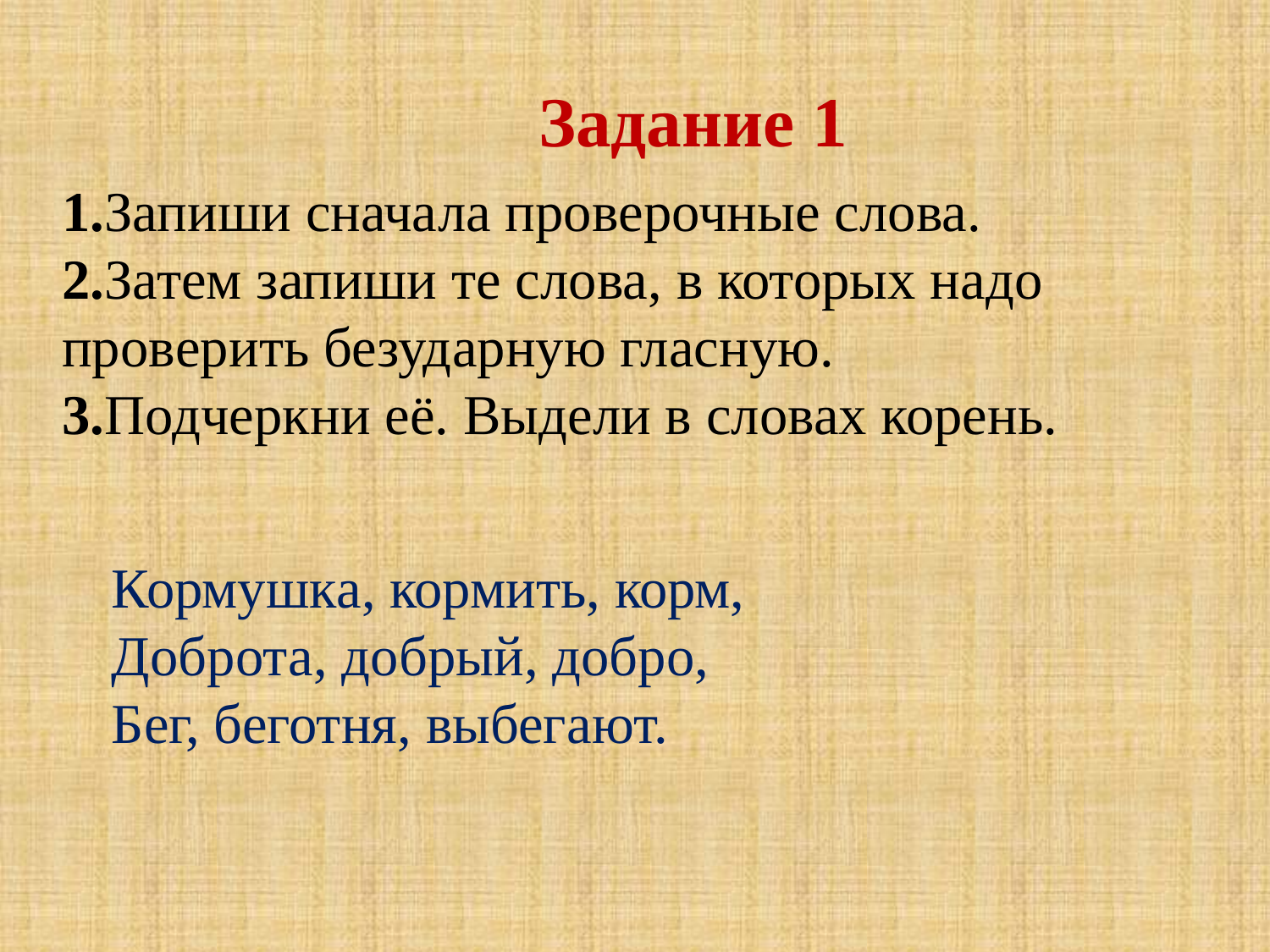

Задание 1
1.Запиши сначала проверочные слова.
2.Затем запиши те слова, в которых надо проверить безударную гласную.
3.Подчеркни её. Выдели в словах корень.
Кормушка, кормить, корм,
Доброта, добрый, добро,
Бег, беготня, выбегают.